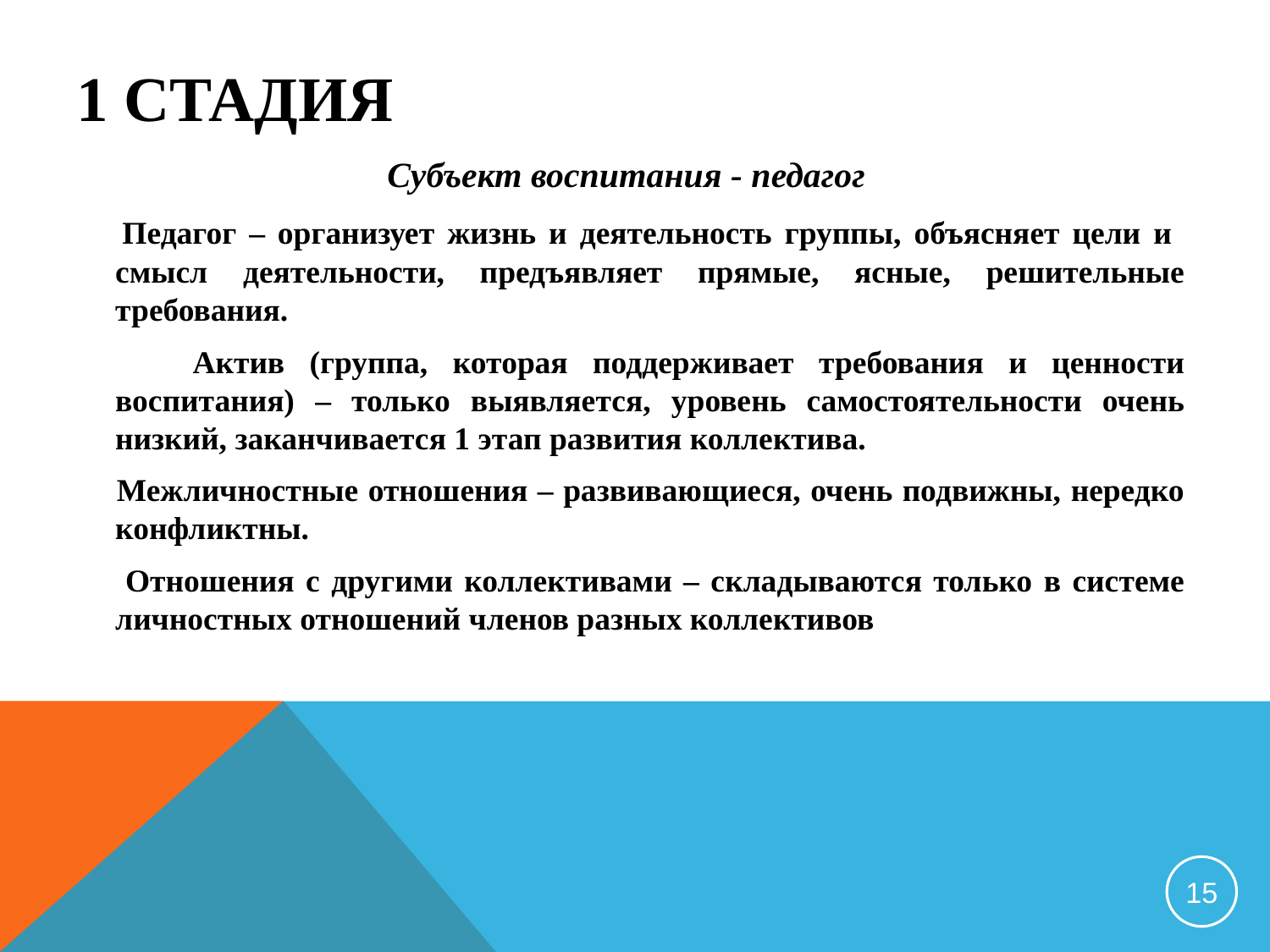

# 1 стадия
Субъект воспитания - педагог
    Педагог – организует жизнь и деятельность группы, объясняет цели и  смысл деятельности, предъявляет прямые, ясные, решительные требования.
     Актив (группа, которая поддерживает требования и ценности воспитания) – только выявляется, уровень самостоятельности очень низкий, заканчивается 1 этап развития коллектива.
     Межличностные отношения – развивающиеся, очень подвижны, нередко конфликтны.
     Отношения с другими коллективами – складываются только в системе личностных отношений членов разных коллективов
15